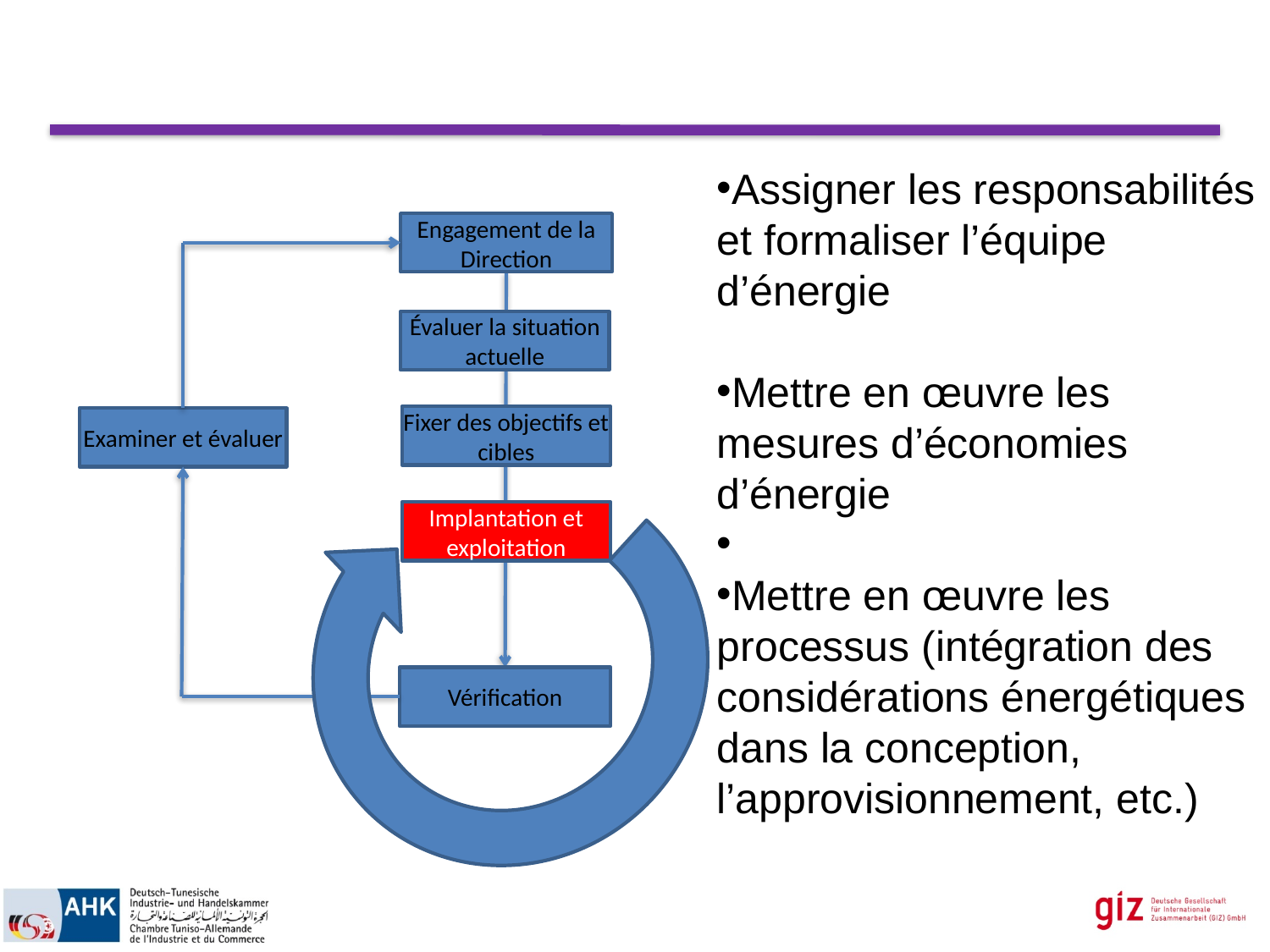

Assigner les responsabilités et formaliser l’équipe d’énergie

Mettre en œuvre les mesures d’économies d’énergie

Mettre en œuvre les processus (intégration des considérations énergétiques dans la conception, l’approvisionnement, etc.)

Engagement de la Direction
Évaluer la situation actuelle
Fixer des objectifs et cibles
Examiner et évaluer
Implantation et exploitation
Vérification